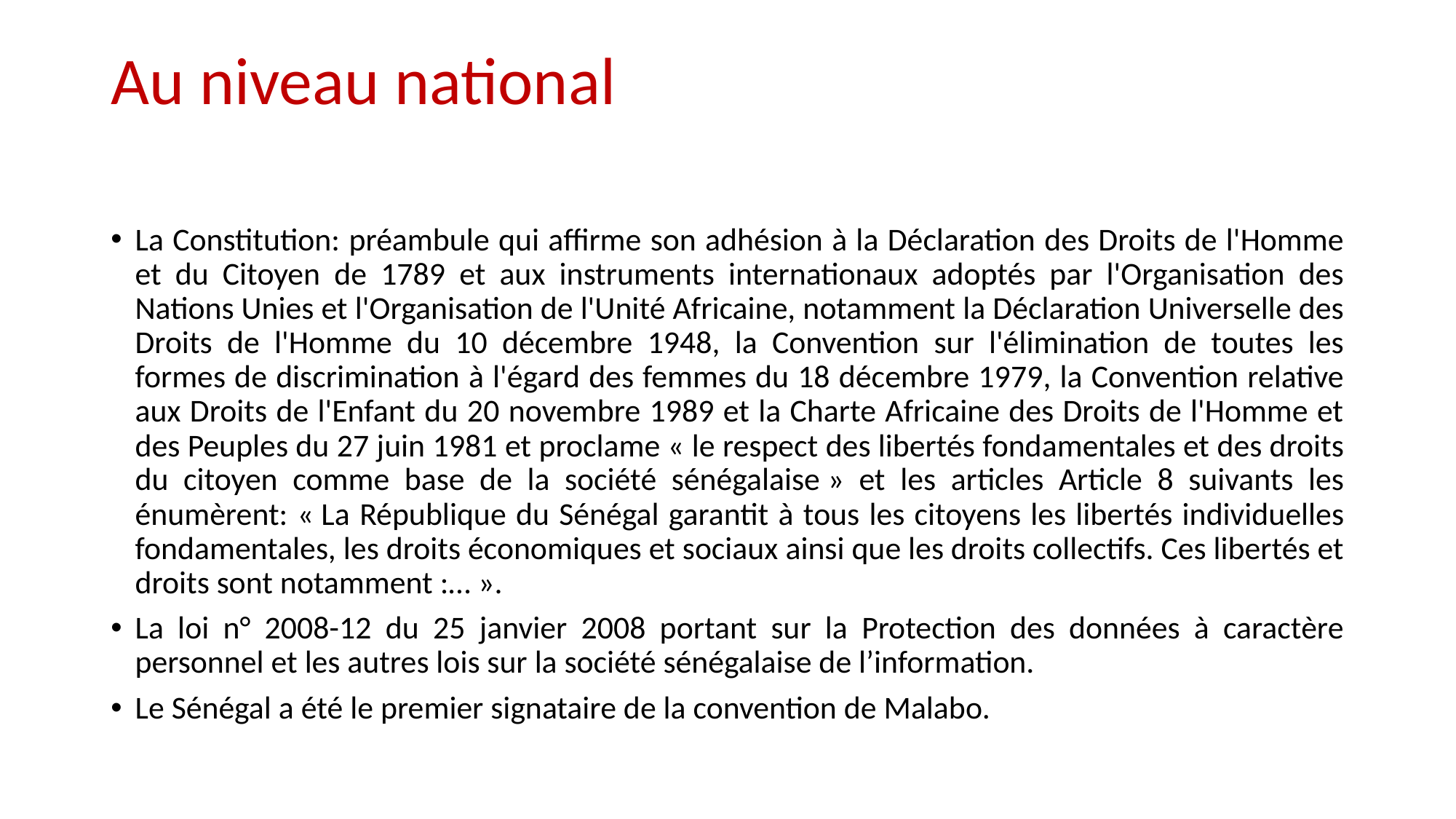

# Au niveau national
La Constitution: préambule qui affirme son adhésion à la Déclaration des Droits de l'Homme et du Citoyen de 1789 et aux instruments internationaux adoptés par l'Organisation des Nations Unies et l'Organisation de l'Unité Africaine, notamment la Déclaration Universelle des Droits de l'Homme du 10 décembre 1948, la Convention sur l'élimination de toutes les formes de discrimination à l'égard des femmes du 18 décembre 1979, la Convention relative aux Droits de l'Enfant du 20 novembre 1989 et la Charte Africaine des Droits de l'Homme et des Peuples du 27 juin 1981 et proclame « le respect des libertés fondamentales et des droits du citoyen comme base de la société sénégalaise » et les articles Article 8 suivants les énumèrent: « La République du Sénégal garantit à tous les citoyens les libertés individuelles fondamentales, les droits économiques et sociaux ainsi que les droits collectifs. Ces libertés et droits sont notamment :… ».
La loi n° 2008-12 du 25 janvier 2008 portant sur la Protection des données à caractère personnel et les autres lois sur la société sénégalaise de l’information.
Le Sénégal a été le premier signataire de la convention de Malabo.